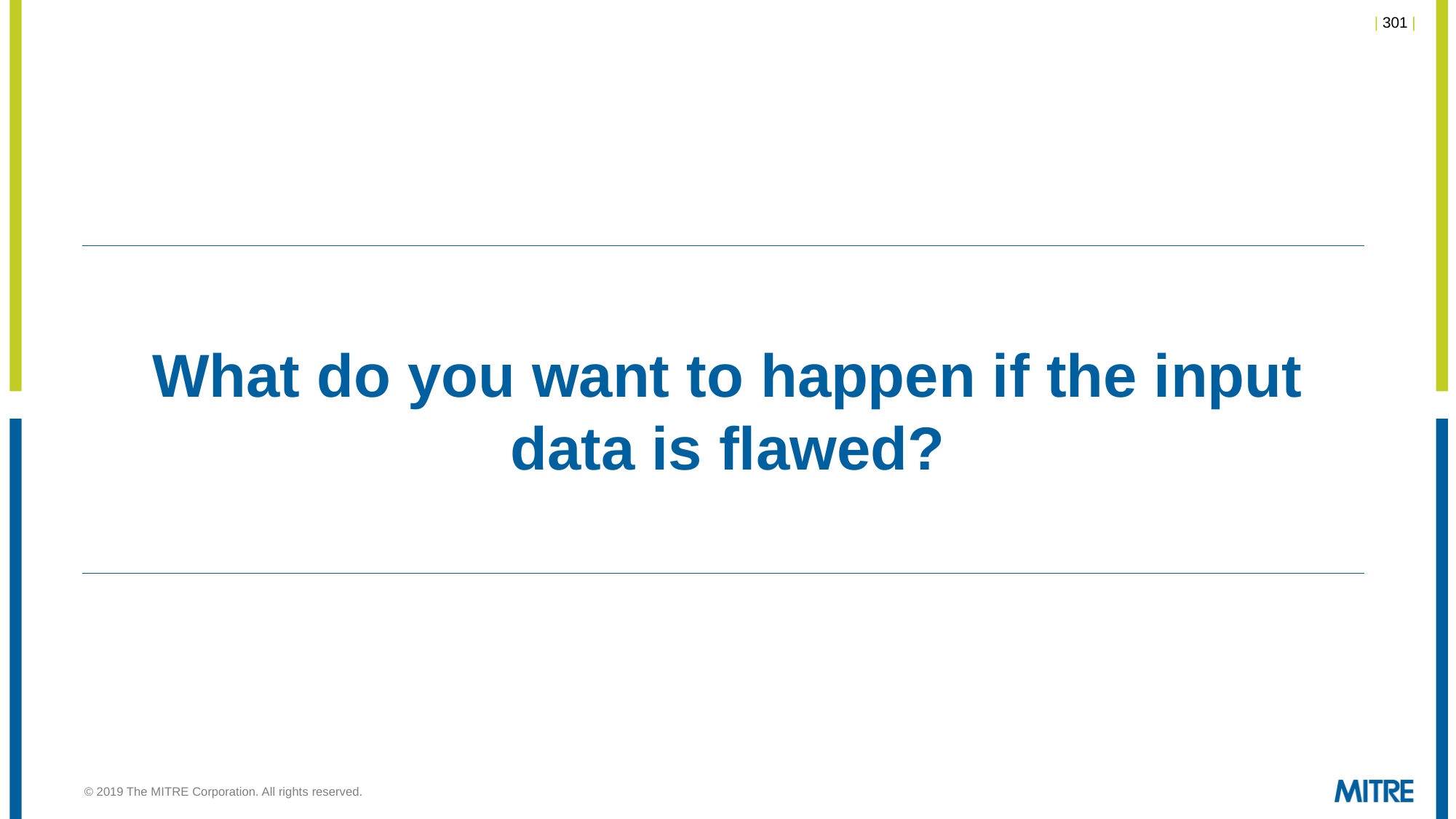

# What do you want to happen if the input data is flawed?
© 2019 The MITRE Corporation. All rights reserved.